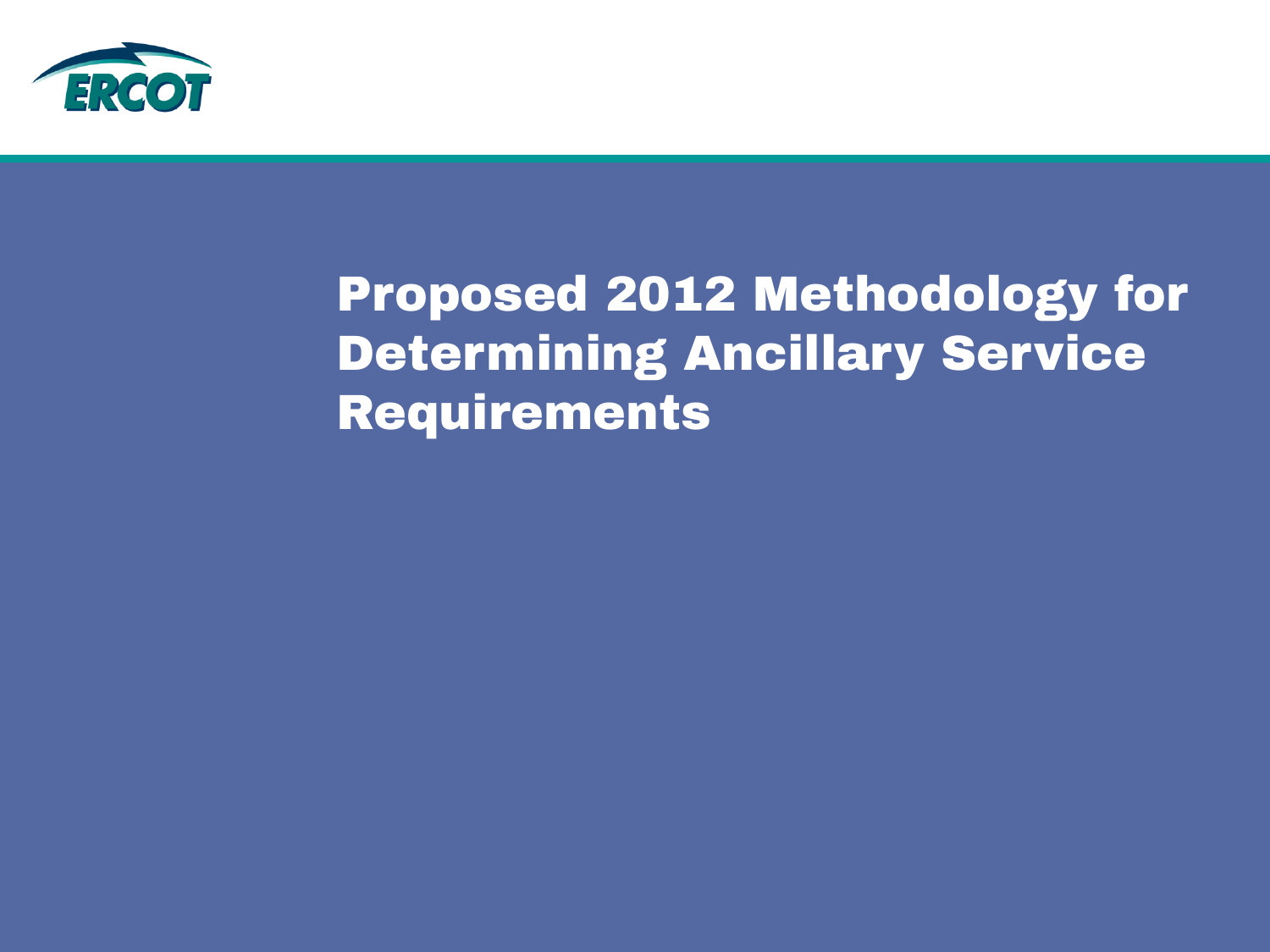

# Proposed 2012 Methodology for Determining Ancillary Service Requirements